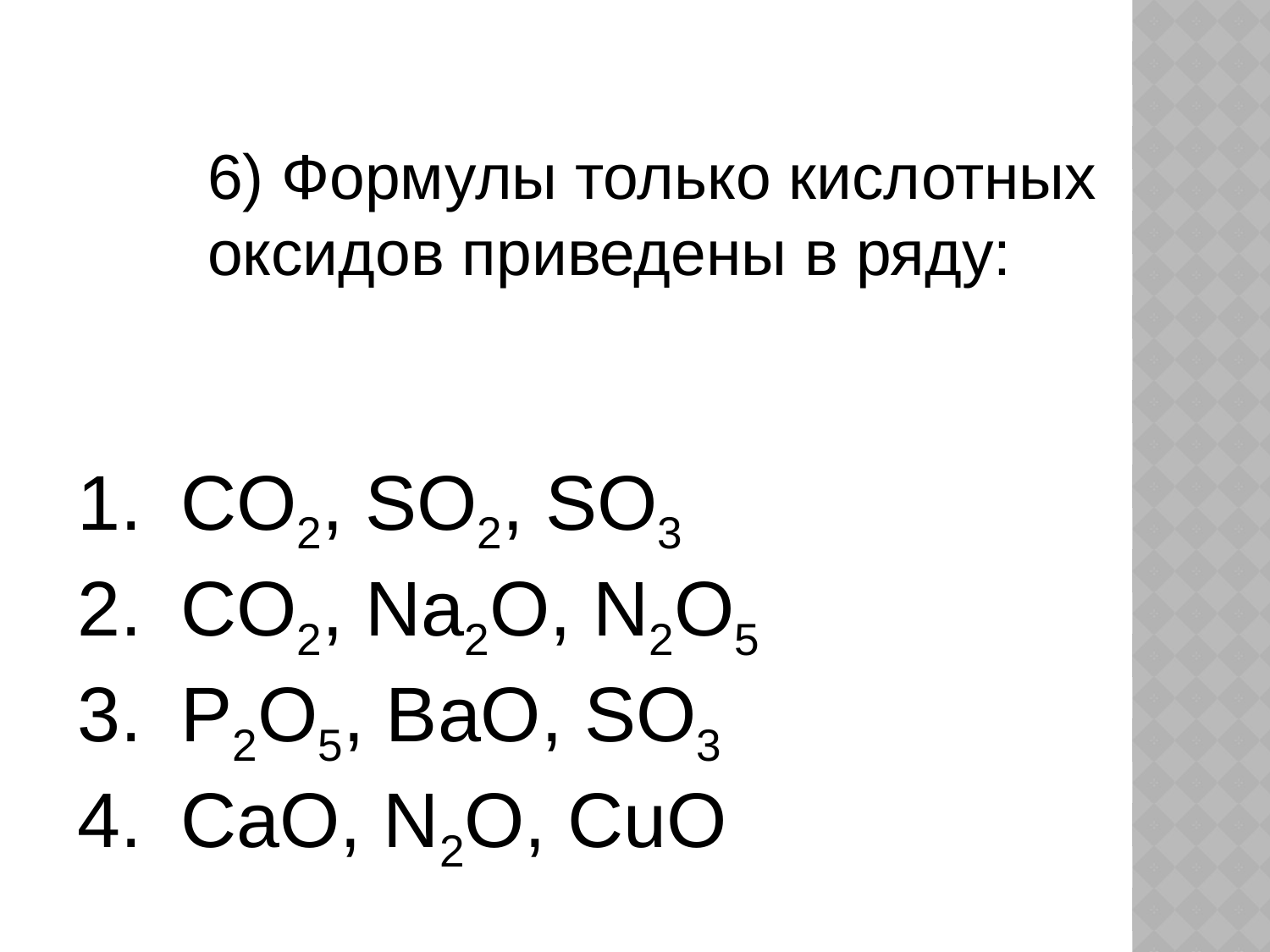

6) Формулы только кислотных оксидов приведены в ряду:
CO2, SO2, SO3
CO2, Na2O, N2O5
P2O5, BaO, SO3
CaO, N2O, CuO